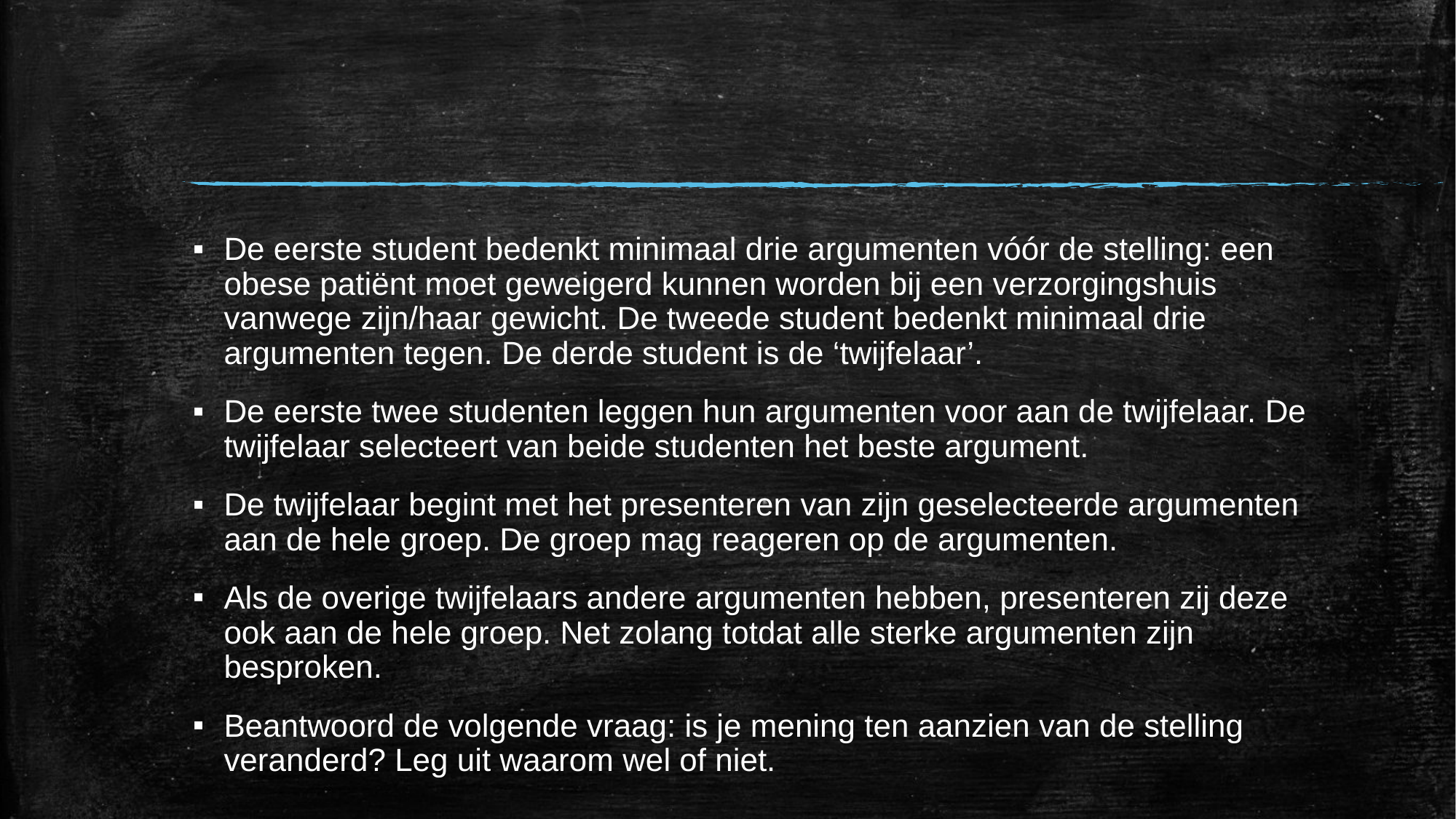

#
De eerste student bedenkt minimaal drie argumenten vóór de stelling: een obese patiënt moet geweigerd kunnen worden bij een verzorgingshuis vanwege zijn/haar gewicht. De tweede student bedenkt minimaal drie argumenten tegen. De derde student is de ‘twijfelaar’.
De eerste twee studenten leggen hun argumenten voor aan de twijfelaar. De twijfelaar selecteert van beide studenten het beste argument.
De twijfelaar begint met het presenteren van zijn geselecteerde argumenten aan de hele groep. De groep mag reageren op de argumenten.
Als de overige twijfelaars andere argumenten hebben, presenteren zij deze ook aan de hele groep. Net zolang totdat alle sterke argumenten zijn besproken.
Beantwoord de volgende vraag: is je mening ten aanzien van de stelling veranderd? Leg uit waarom wel of niet.